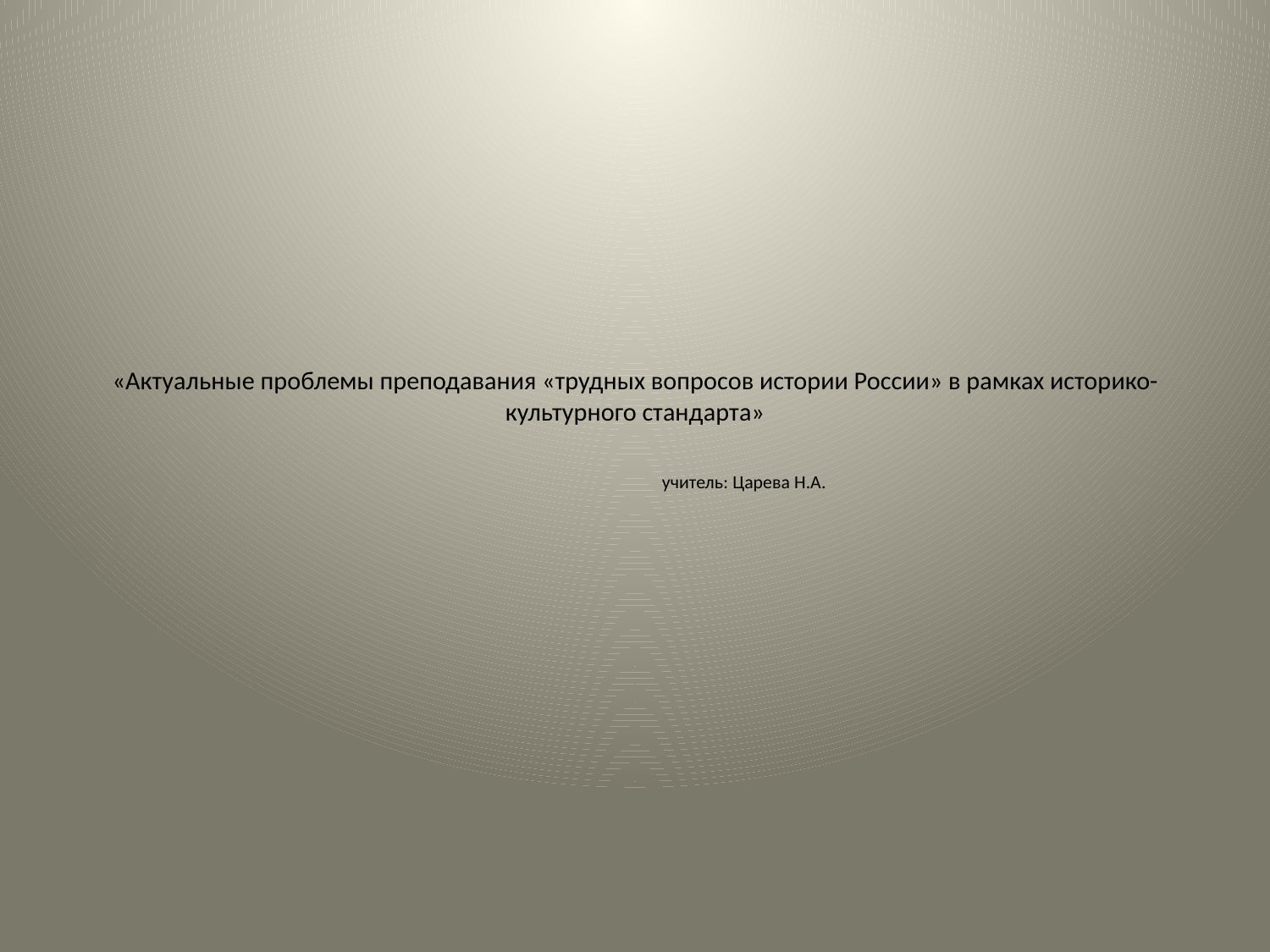

# «Актуальные проблемы преподавания «трудных вопросов истории России» в рамках историко-культурного стандарта» учитель: Царева Н.А.